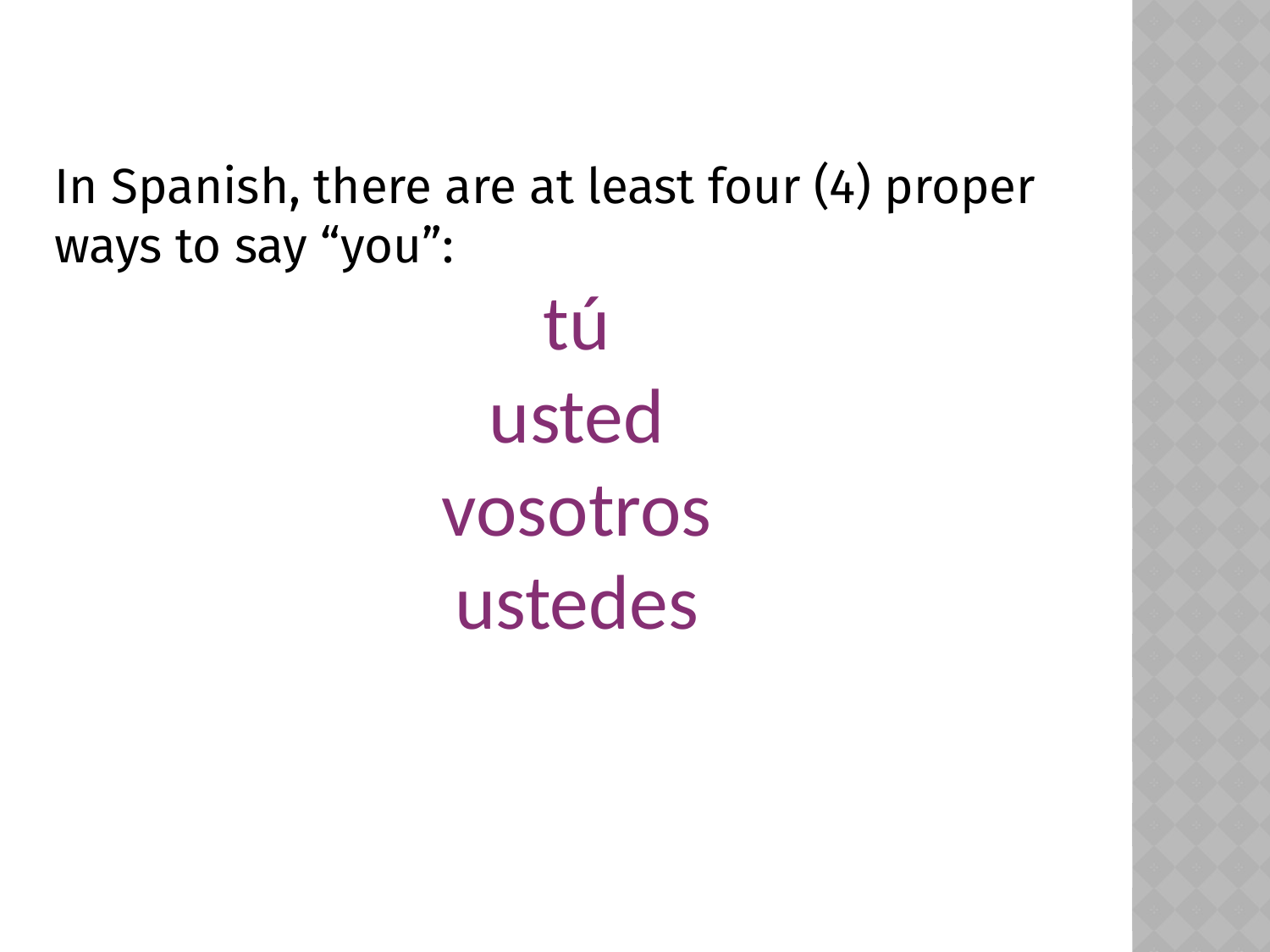

In Spanish, there are at least four (4) proper ways to say “you”:
tú
usted
vosotros
ustedes